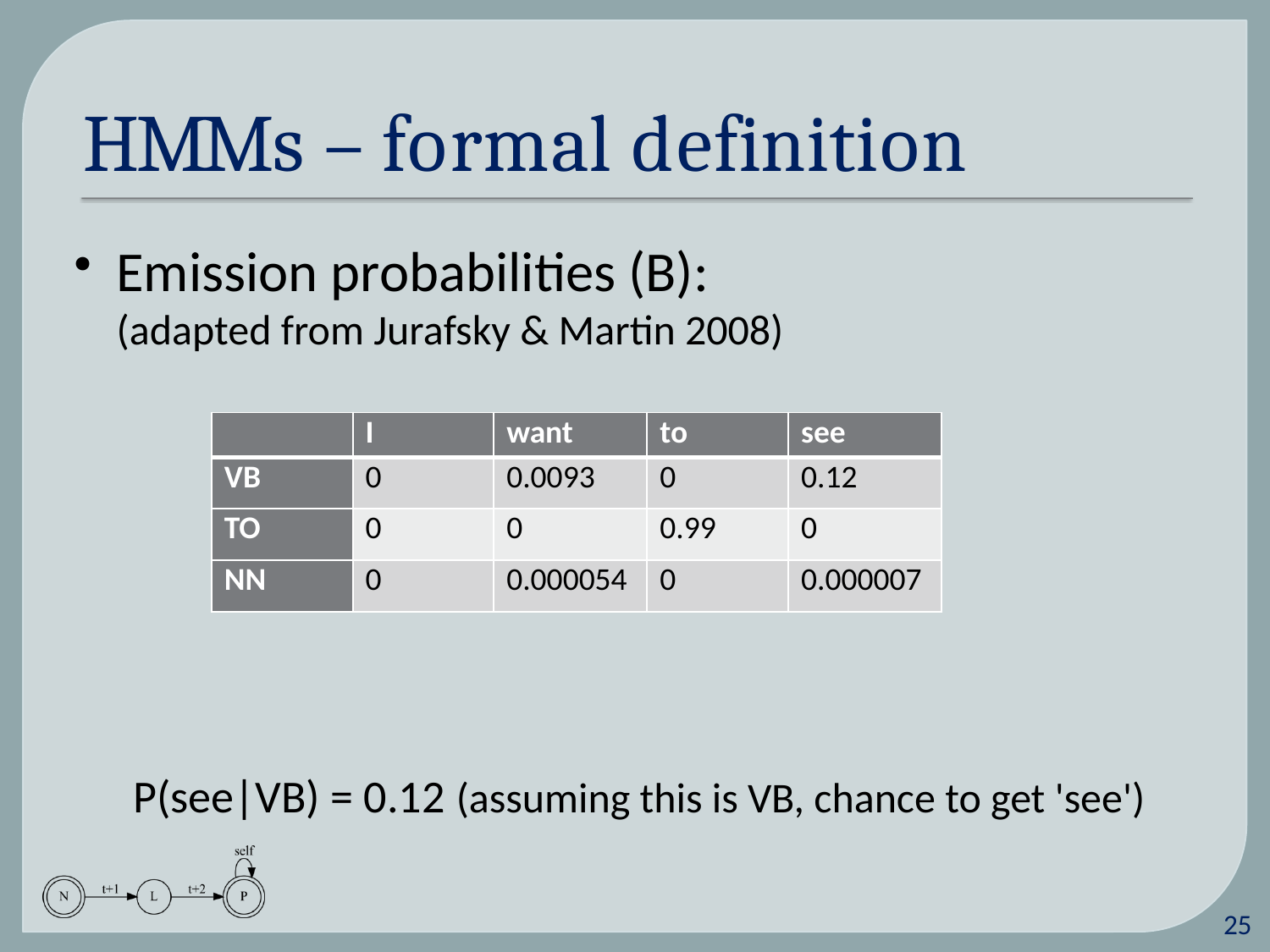

# HMMs – formal definition
Emission probabilities (B):
(adapted from Jurafsky & Martin 2008)

P(see|VB) = 0.12 (assuming this is VB, chance to get 'see')
|  | I | want | to | see |
| --- | --- | --- | --- | --- |
| VB | 0 | 0.0093 | 0 | 0.12 |
| TO | 0 | 0 | 0.99 | 0 |
| NN | 0 | 0.000054 | 0 | 0.000007 |
25